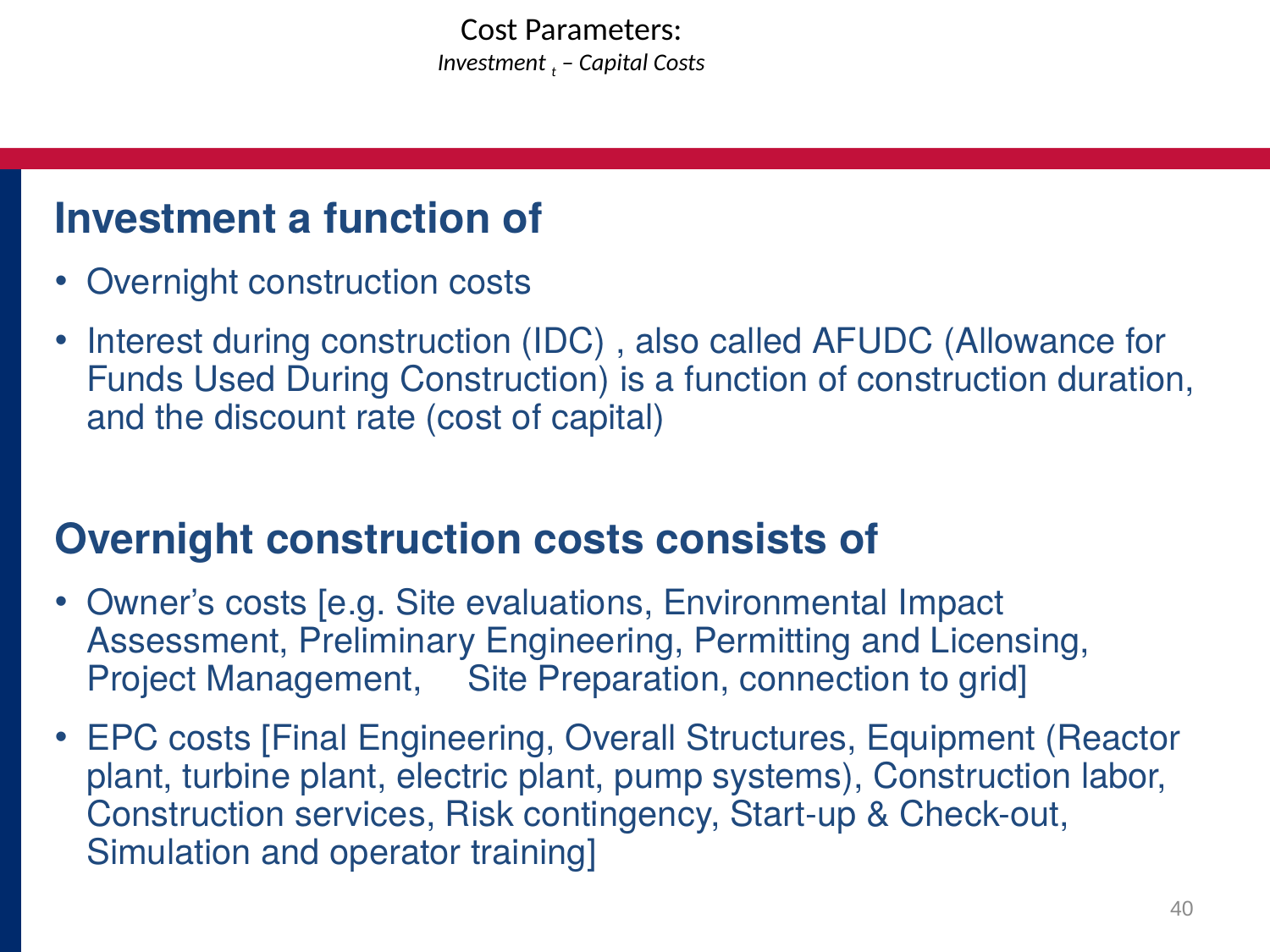

# Cost Parameters: Investment t – Capital Costs
Investment a function of
Overnight construction costs
Interest during construction (IDC) , also called AFUDC (Allowance for Funds Used During Construction) is a function of construction duration, and the discount rate (cost of capital)

Overnight construction costs consists of
Owner’s costs [e.g. Site evaluations, Environmental Impact Assessment, Preliminary Engineering, Permitting and Licensing, Project Management,	Site Preparation, connection to grid]
EPC costs [Final Engineering, Overall Structures, Equipment (Reactor plant, turbine plant, electric plant, pump systems), Construction labor, Construction services, Risk contingency, Start-up & Check-out, Simulation and operator training]
40